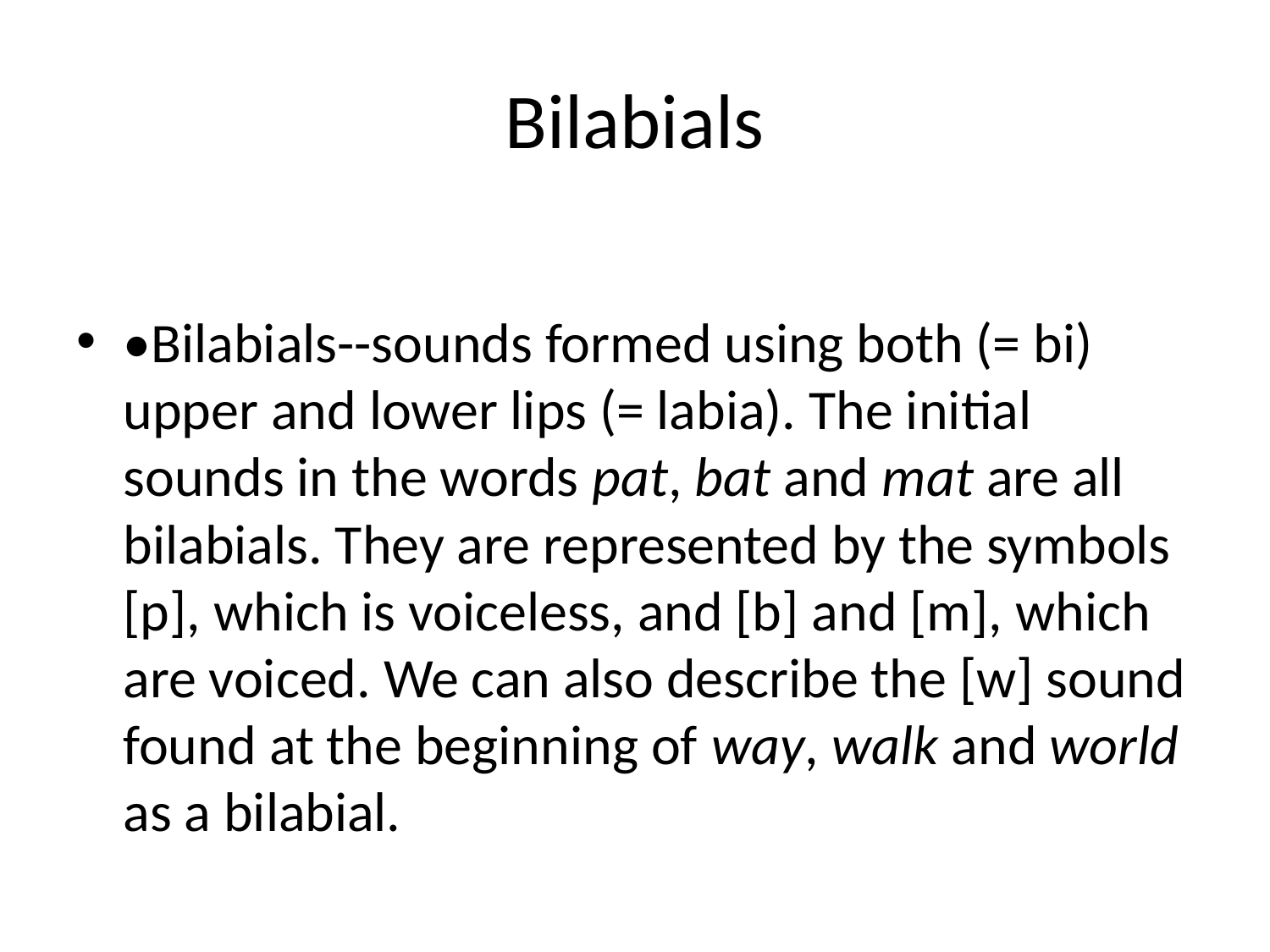

# Bilabials

•Bilabials--sounds formed using both (= bi) upper and lower lips (= labia). The initial sounds in the words pat, bat and mat are all bilabials. They are represented by the symbols [p], which is voiceless, and [b] and [m], which are voiced. We can also describe the [w] sound found at the beginning of way, walk and world as a bilabial.